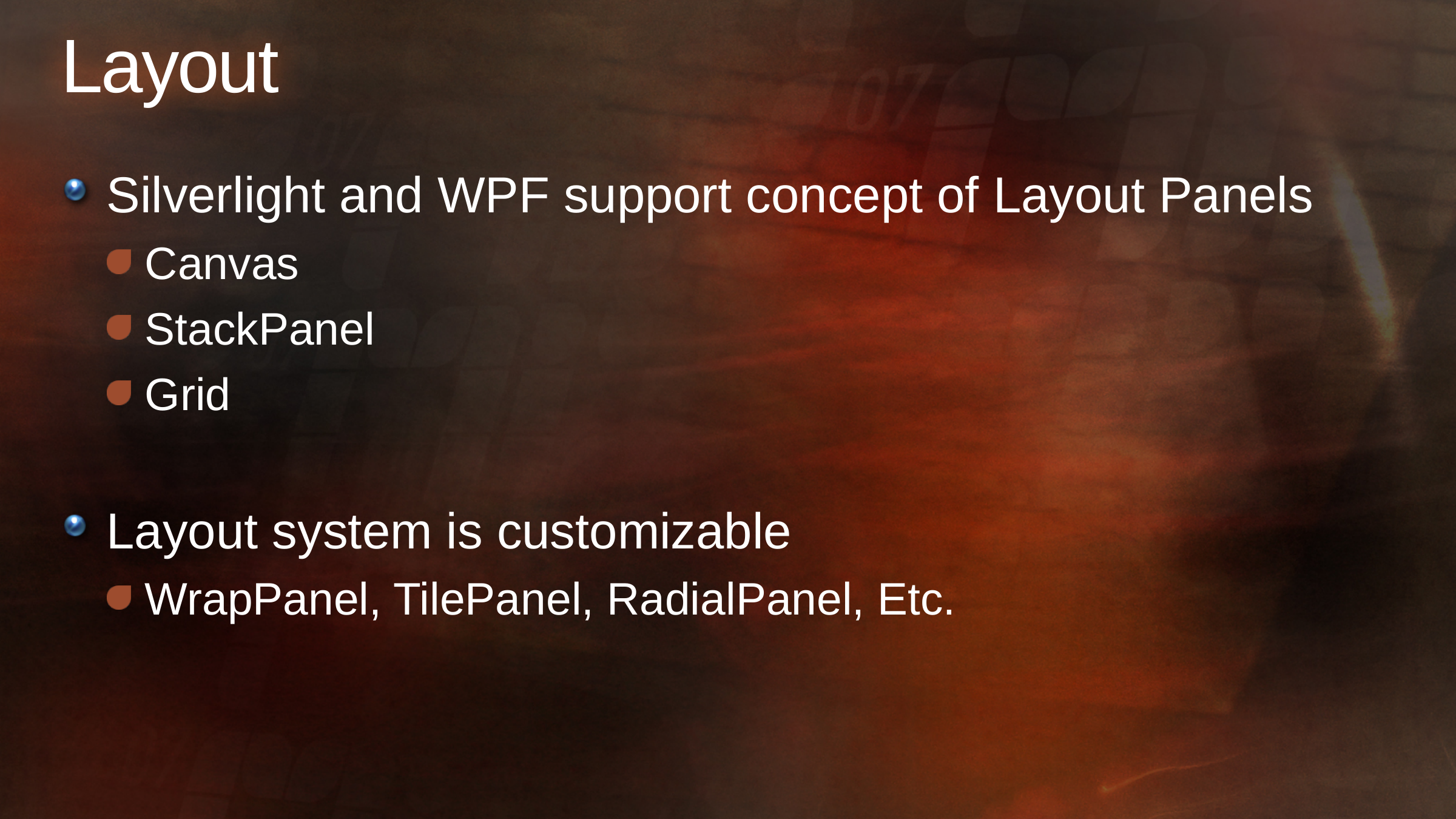

# Layout
Silverlight and WPF support concept of Layout Panels
Canvas
StackPanel
Grid

Layout system is customizable
WrapPanel, TilePanel, RadialPanel, Etc.